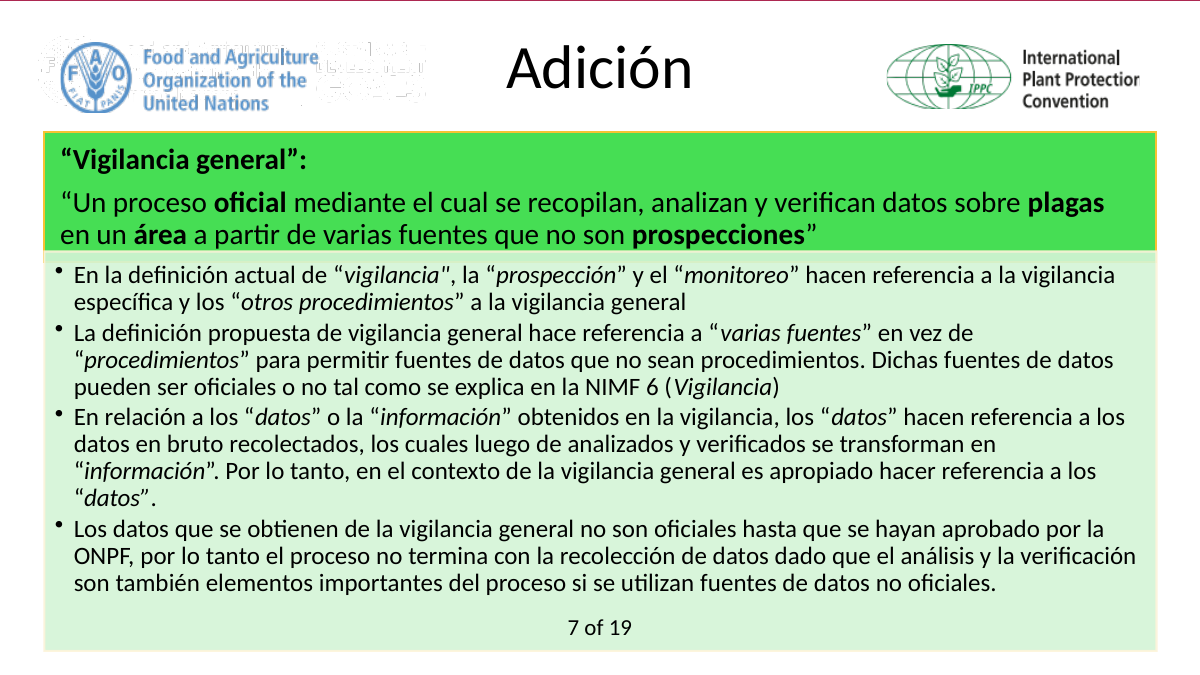

Adición

“Vigilancia general”:
“Un proceso oficial mediante el cual se recopilan, analizan y verifican datos sobre plagas en un área a partir de varias fuentes que no son prospecciones”
En la definición actual de “vigilancia", la “prospección” y el “monitoreo” hacen referencia a la vigilancia específica y los “otros procedimientos” a la vigilancia general
La definición propuesta de vigilancia general hace referencia a “varias fuentes” en vez de “procedimientos” para permitir fuentes de datos que no sean procedimientos. Dichas fuentes de datos pueden ser oficiales o no tal como se explica en la NIMF 6 (Vigilancia)
En relación a los “datos” o la “información” obtenidos en la vigilancia, los “datos” hacen referencia a los datos en bruto recolectados, los cuales luego de analizados y verificados se transforman en “información”. Por lo tanto, en el contexto de la vigilancia general es apropiado hacer referencia a los “datos”.
Los datos que se obtienen de la vigilancia general no son oficiales hasta que se hayan aprobado por la ONPF, por lo tanto el proceso no termina con la recolección de datos dado que el análisis y la verificación son también elementos importantes del proceso si se utilizan fuentes de datos no oficiales.
7 of 19